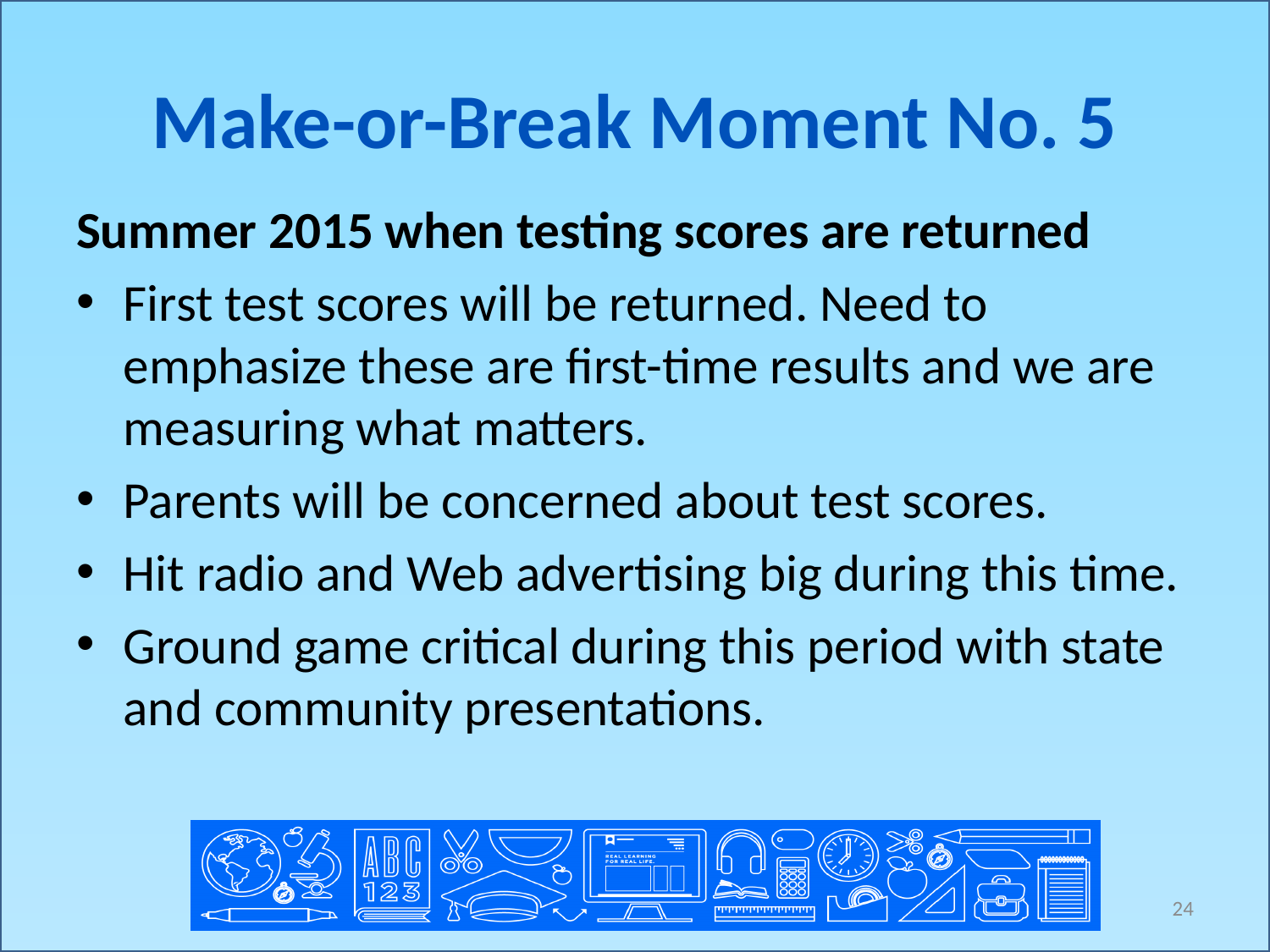

# Make-or-Break Moment No. 5
Summer 2015 when testing scores are returned
First test scores will be returned. Need to emphasize these are first-time results and we are measuring what matters.
Parents will be concerned about test scores.
Hit radio and Web advertising big during this time.
Ground game critical during this period with state and community presentations.
24